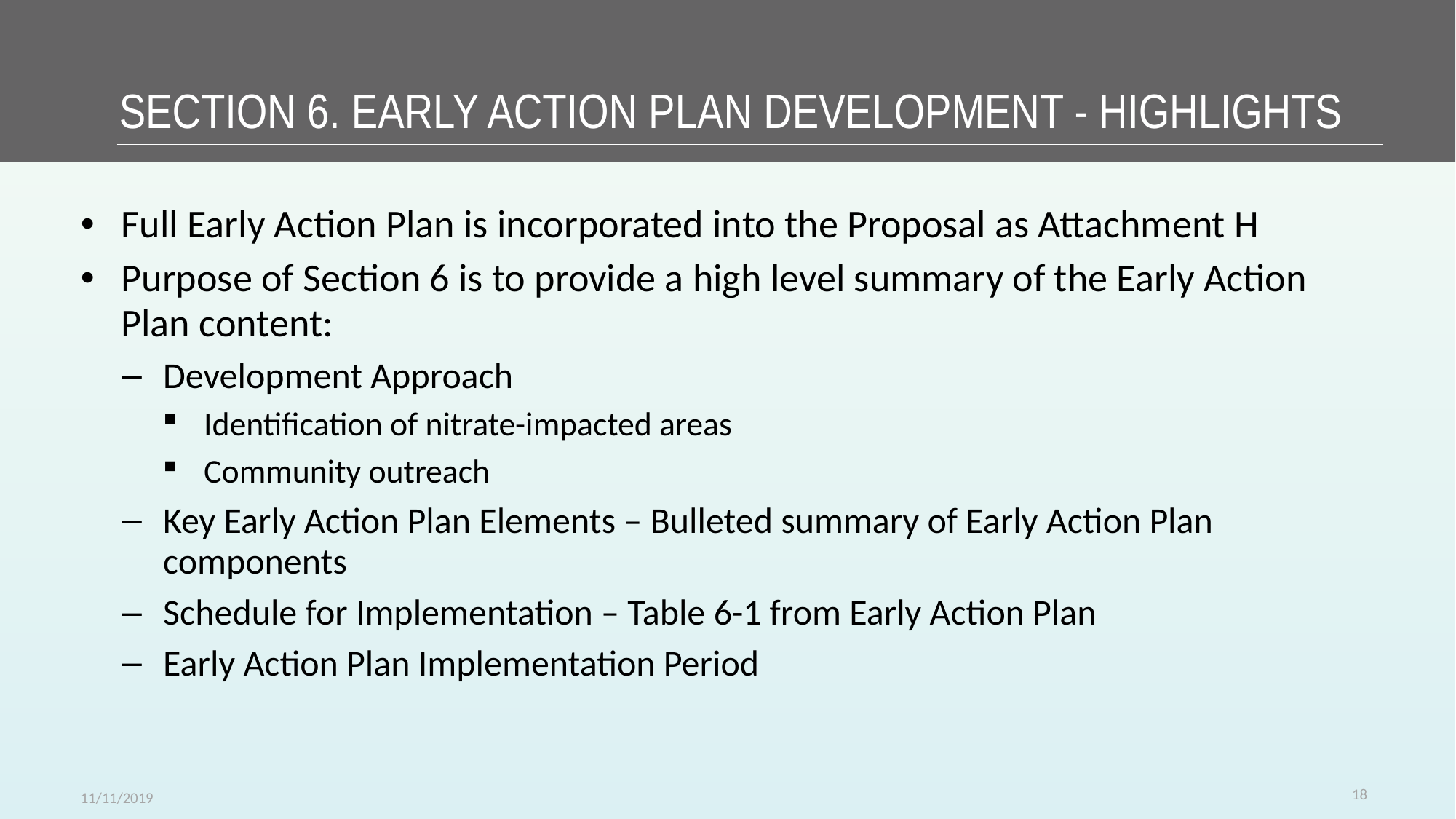

Section 6. Early Action Plan Development - Highlights
Full Early Action Plan is incorporated into the Proposal as Attachment H
Purpose of Section 6 is to provide a high level summary of the Early Action Plan content:
Development Approach
Identification of nitrate-impacted areas
Community outreach
Key Early Action Plan Elements – Bulleted summary of Early Action Plan components
Schedule for Implementation – Table 6-1 from Early Action Plan
Early Action Plan Implementation Period

18
11/11/2019